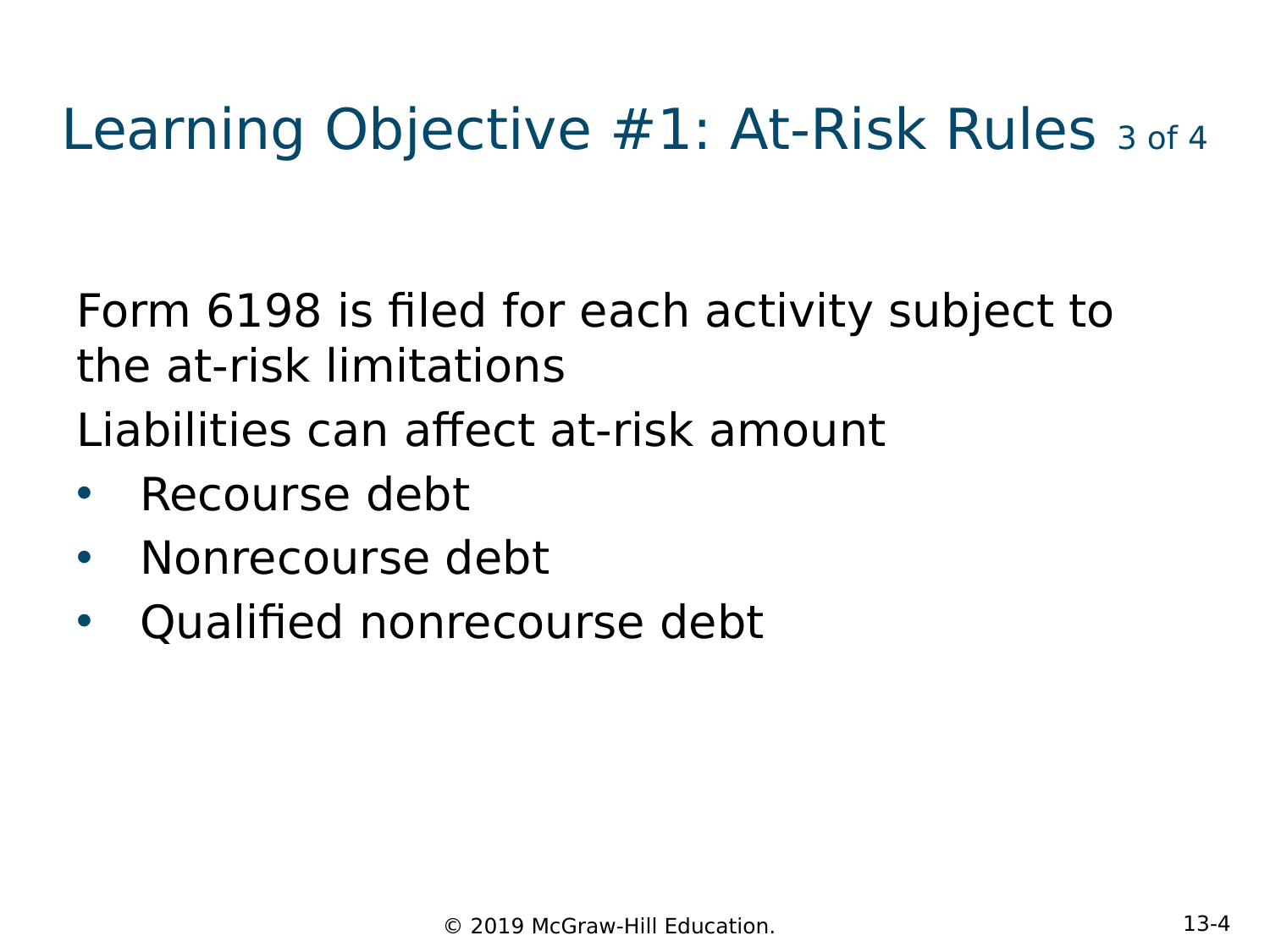

# Learning Objective #1: At-Risk Rules 3 of 4
Form 6198 is filed for each activity subject to the at-risk limitations
Liabilities can affect at-risk amount
Recourse debt
Nonrecourse debt
Qualified nonrecourse debt